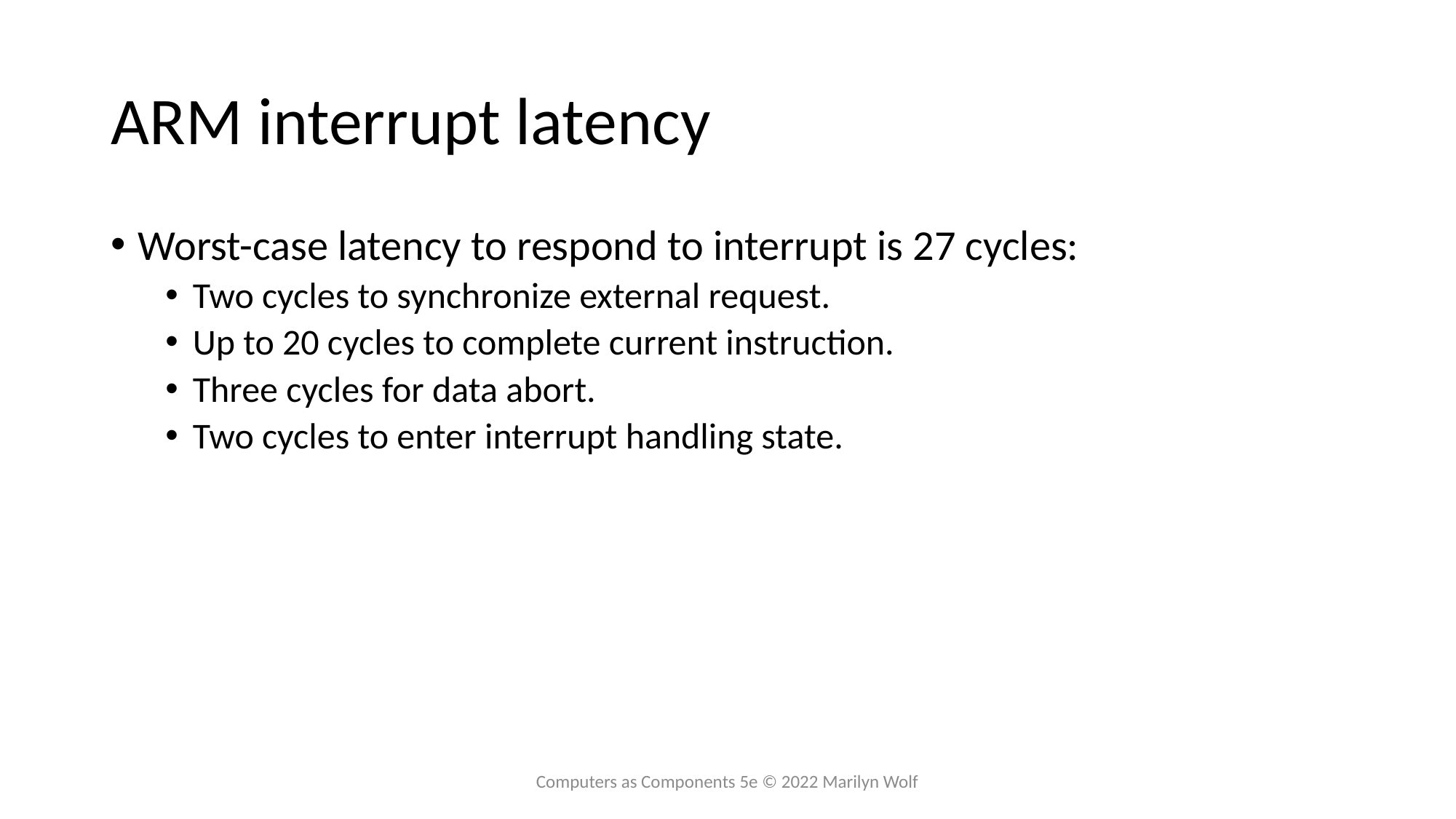

# ARM interrupt latency
Worst-case latency to respond to interrupt is 27 cycles:
Two cycles to synchronize external request.
Up to 20 cycles to complete current instruction.
Three cycles for data abort.
Two cycles to enter interrupt handling state.
Computers as Components 5e © 2022 Marilyn Wolf